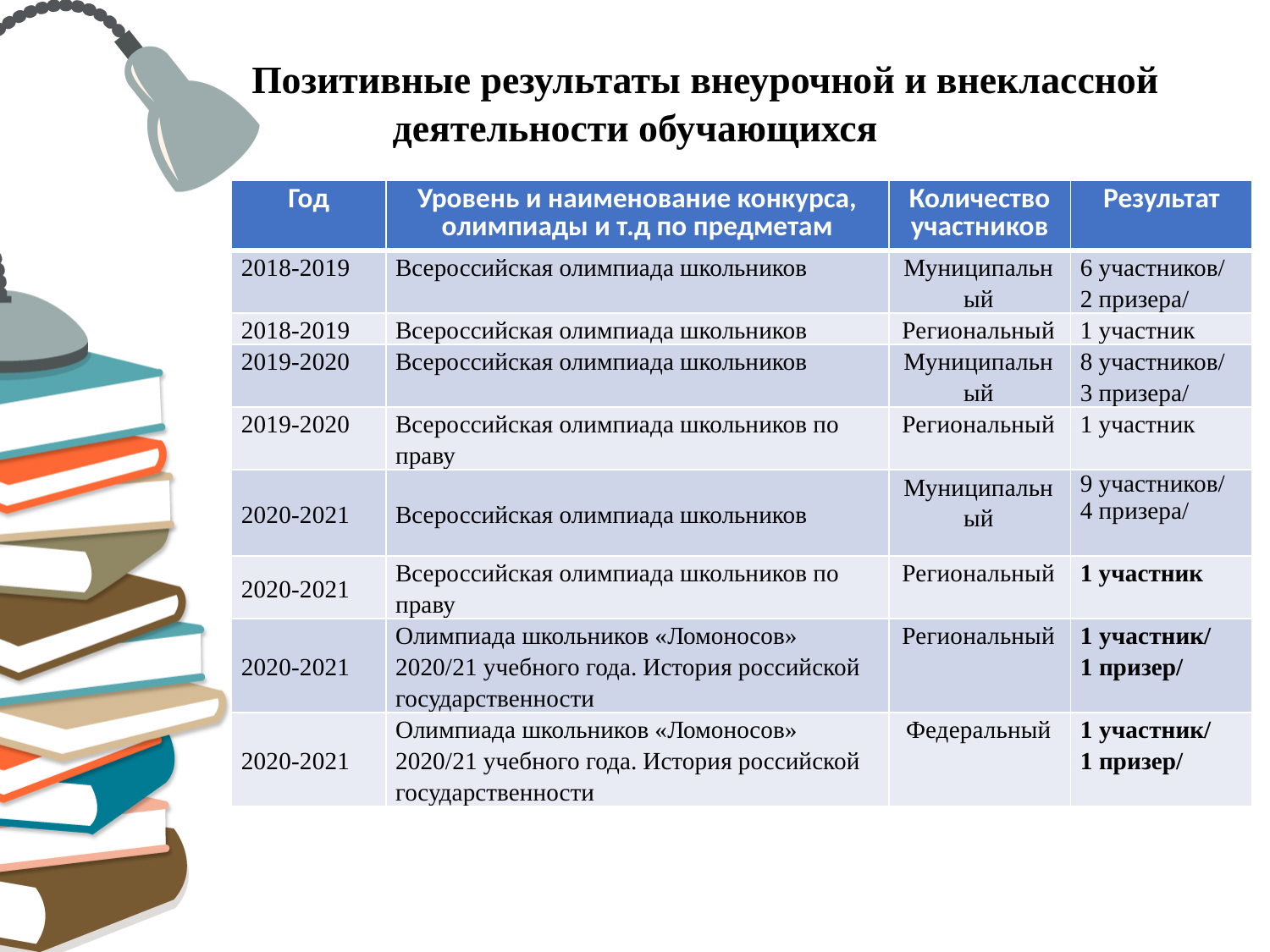

# Позитивные результаты внеурочной и внеклассной деятельности обучающихся

| Год | Уровень и наименование конкурса, олимпиады и т.д по предметам | Количество участников | Результат |
| --- | --- | --- | --- |
| 2018-2019 | Всероссийская олимпиада школьников | Муниципальный | 6 участников/ 2 призера/ |
| 2018-2019 | Всероссийская олимпиада школьников | Региональный | 1 участник |
| 2019-2020 | Всероссийская олимпиада школьников | Муниципальный | 8 участников/ 3 призера/ |
| 2019-2020 | Всероссийская олимпиада школьников по праву | Региональный | 1 участник |
| 2020-2021 | Всероссийская олимпиада школьников | Муниципальный | 9 участников/ 4 призера/ |
| 2020-2021 | Всероссийская олимпиада школьников по праву | Региональный | 1 участник |
| 2020-2021 | Олимпиада школьников «Ломоносов» 2020/21 учебного года. История российской государственности | Региональный | 1 участник/ 1 призер/ |
| 2020-2021 | Олимпиада школьников «Ломоносов» 2020/21 учебного года. История российской государственности | Федеральный | 1 участник/ 1 призер/ |